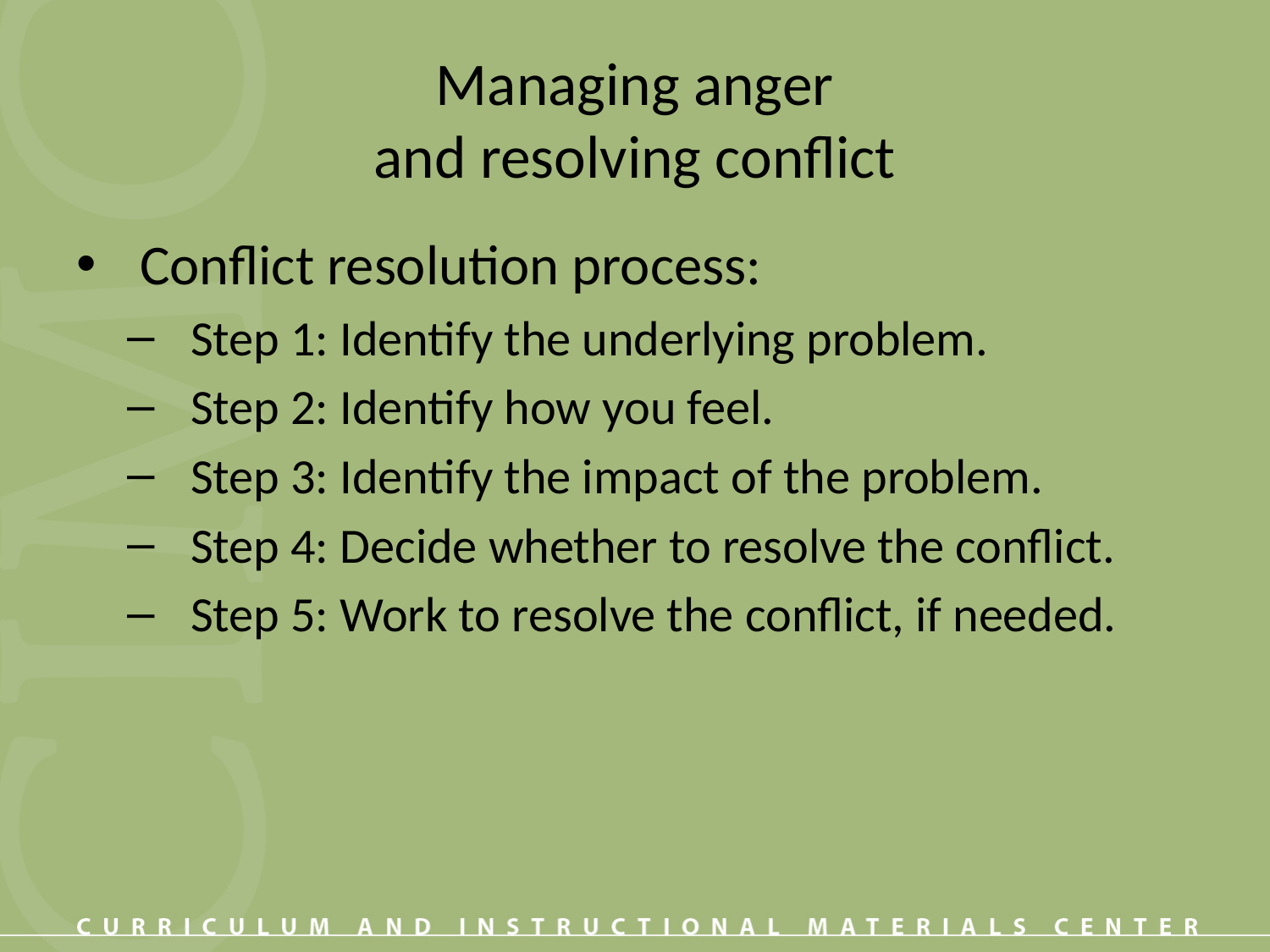

# Managing anger and resolving conflict
Conflict resolution process:
Step 1: Identify the underlying problem.
Step 2: Identify how you feel.
Step 3: Identify the impact of the problem.
Step 4: Decide whether to resolve the conflict.
Step 5: Work to resolve the conflict, if needed.